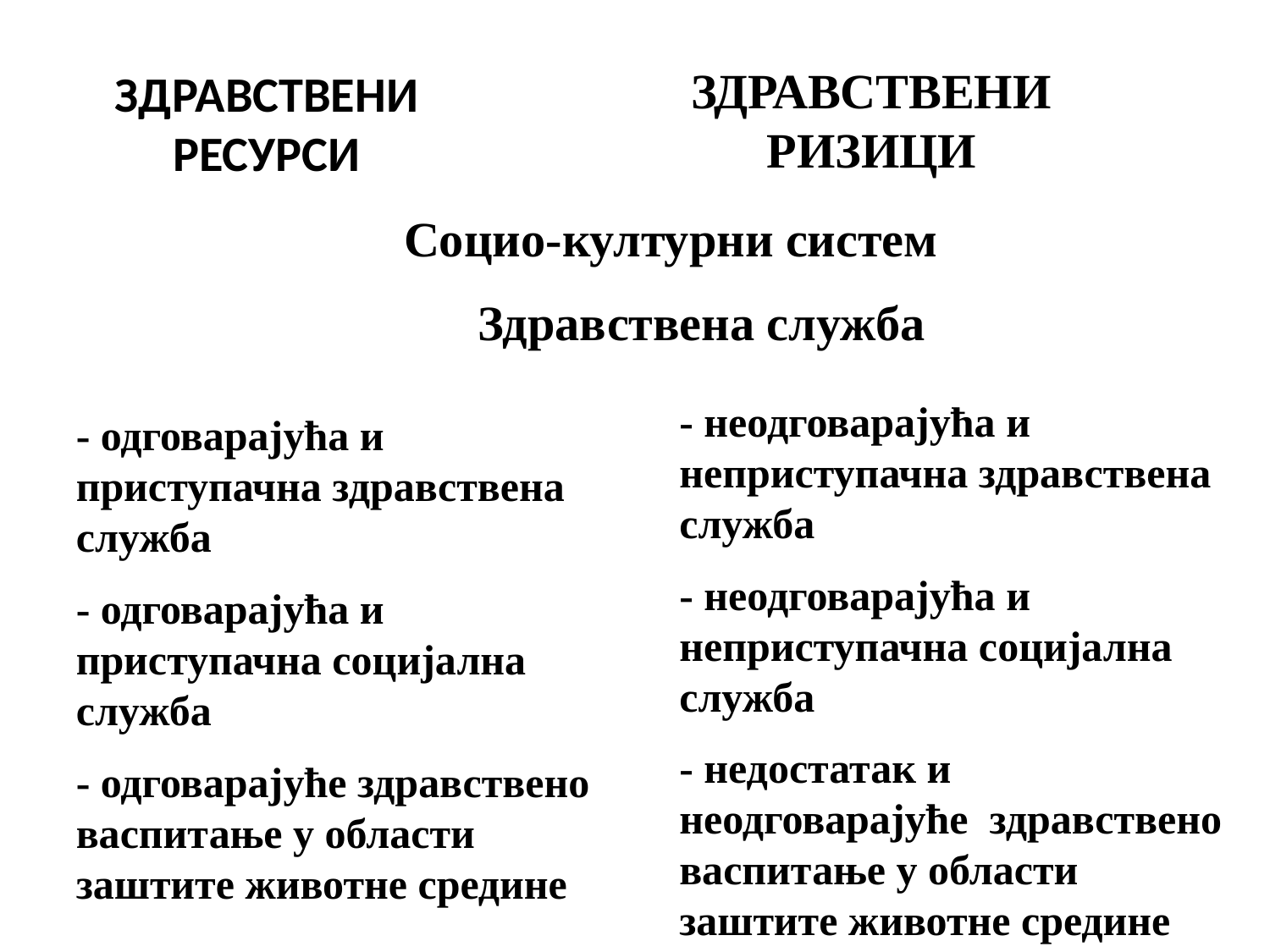

ЗДРАВСТВЕНИ РЕСУРСИ
ЗДРАВСТВЕНИ РИЗИЦИ

     Социо-културни систем
	Здравствена служба
- неодговарајућа и неприступачна здравствена служба
- неодговарајућа и неприступачна социјална служба
- недостатак и неодговарајуће  здравствено васпитање у области заштите животне средине
- одговарајућа и приступачна здравствена служба
- одговарајућа и приступачна социјална служба
- одговарајуће здравствено васпитање у области заштите животне средине